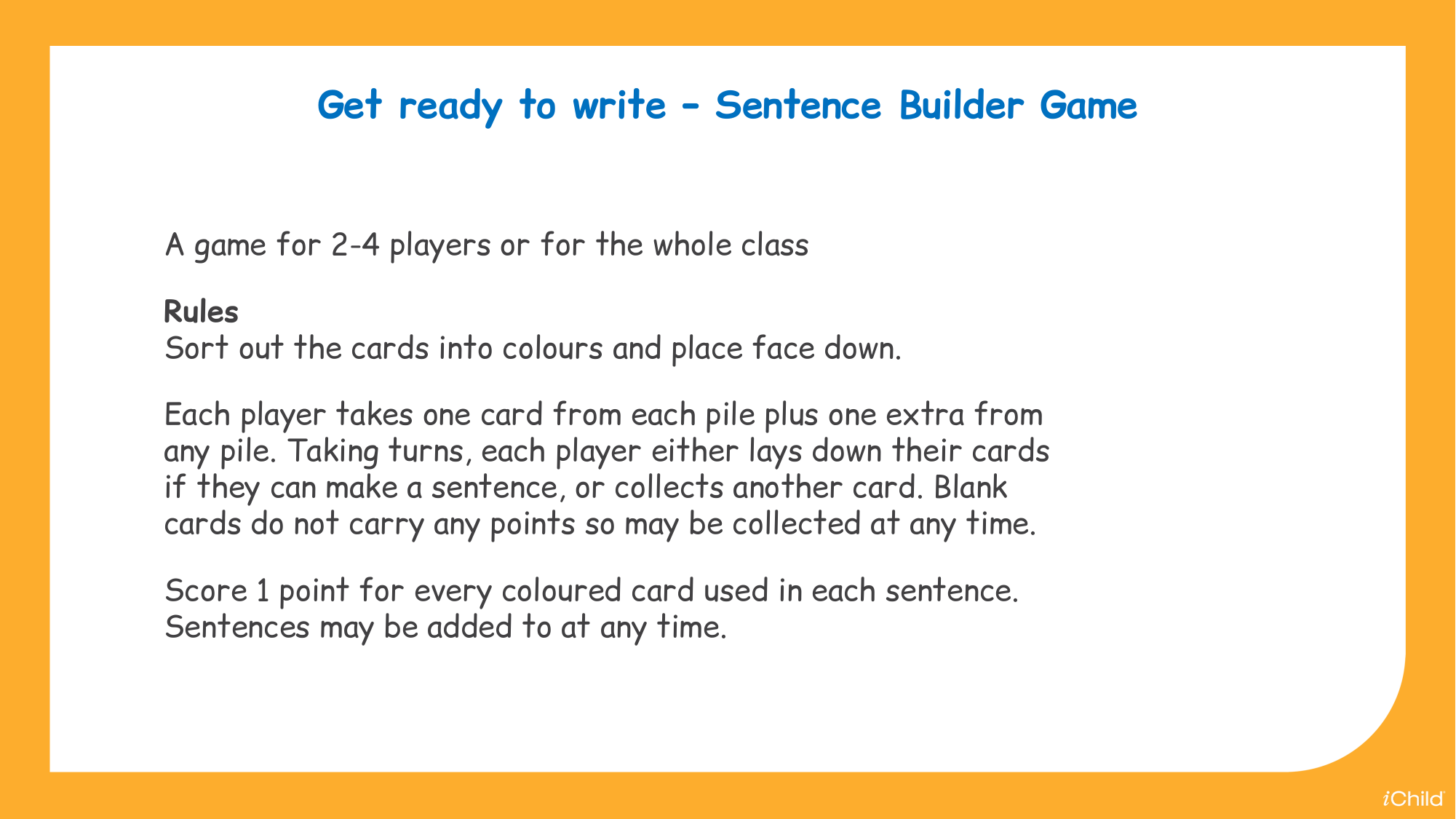

Get ready to write – Sentence Builder Game
A game for 2-4 players or for the whole class
Rules
Sort out the cards into colours and place face down.
Each player takes one card from each pile plus one extra from any pile. Taking turns, each player either lays down their cards if they can make a sentence, or collects another card. Blank cards do not carry any points so may be collected at any time.
Score 1 point for every coloured card used in each sentence. Sentences may be added to at any time.